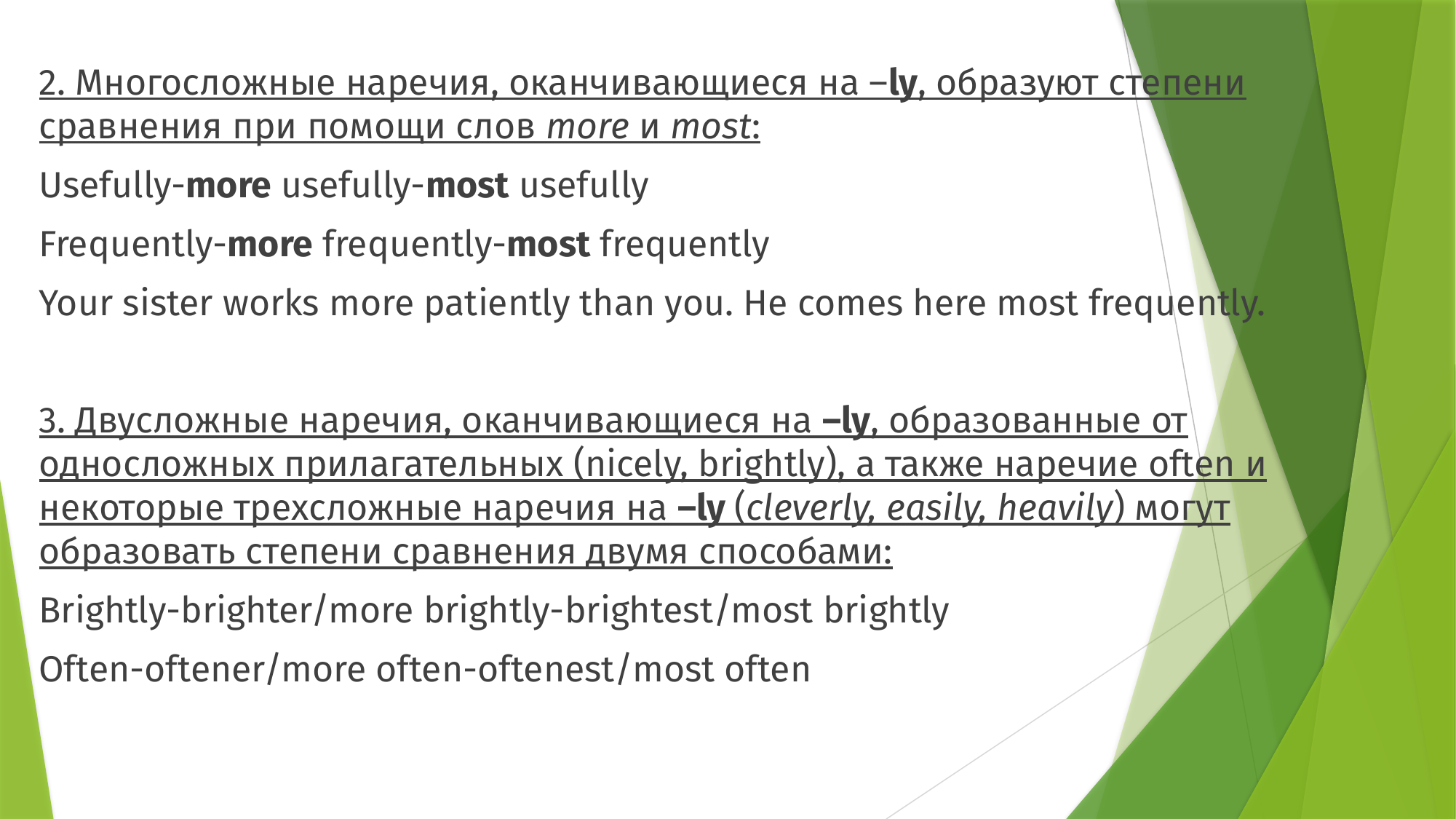

2. Многосложные наречия, оканчивающиеся на –ly, образуют степени сравнения при помощи слов more и most:
Usefully-more usefully-most usefully
Frequently-more frequently-most frequently
Your sister works more patiently than you. He comes here most frequently.

3. Двусложные наречия, оканчивающиеся на –ly, образованные от односложных прилагательных (nicely, brightly), а также наречие often и некоторые трехсложные наречия на –ly (cleverly, easily, heavily) могут образовать степени сравнения двумя способами:
Brightly-brighter/more brightly-brightest/most brightly
Often-oftener/more often-oftenest/most often